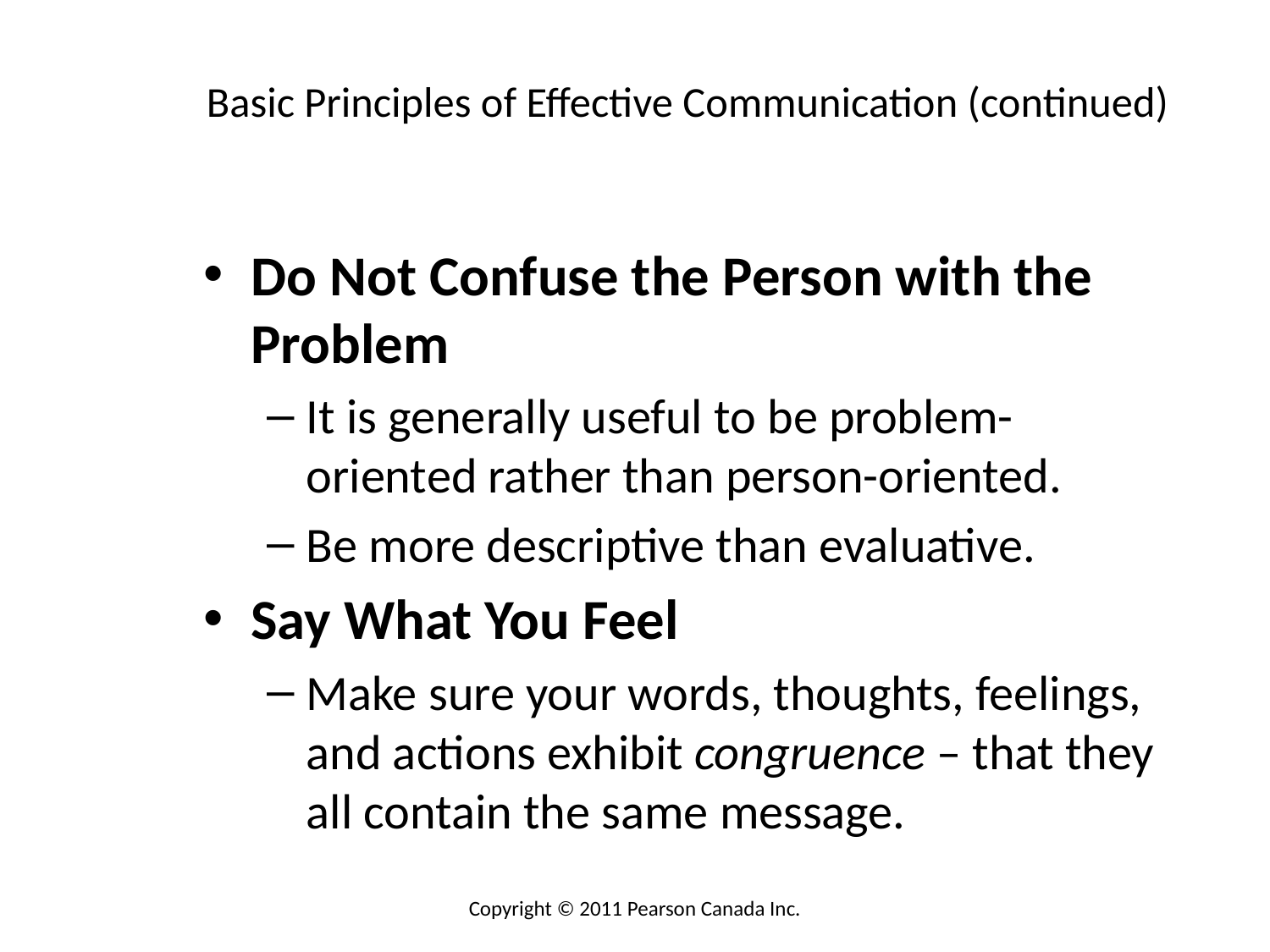

# Basic Principles of Effective Communication (continued)
Do Not Confuse the Person with the Problem
It is generally useful to be problem-oriented rather than person-oriented.
Be more descriptive than evaluative.
Say What You Feel
Make sure your words, thoughts, feelings, and actions exhibit congruence – that they all contain the same message.

Copyright © 2011 Pearson Canada Inc.